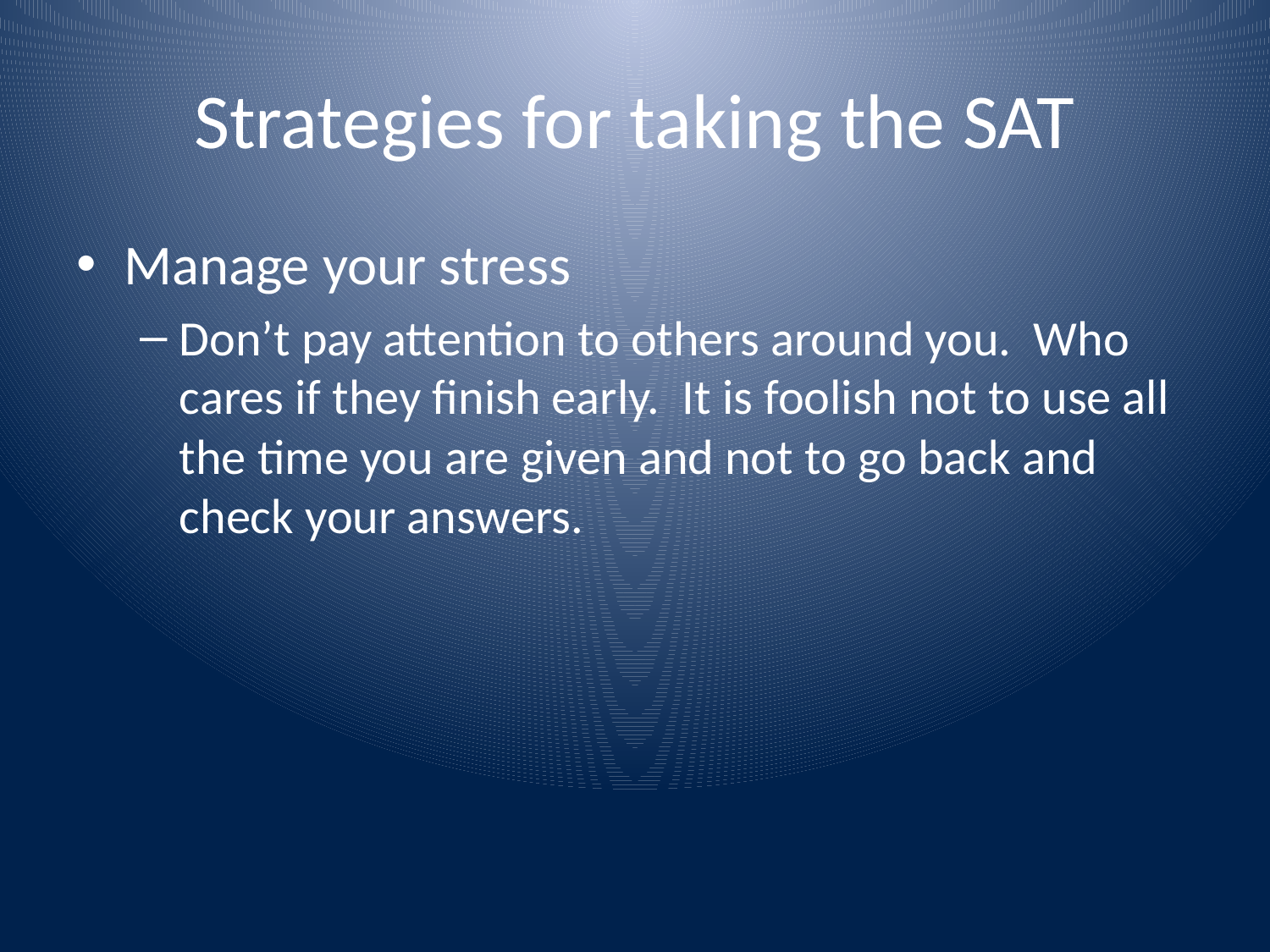

# Strategies for taking the SAT
Manage your stress
Don’t pay attention to others around you.  Who cares if they finish early.  It is foolish not to use all the time you are given and not to go back and check your answers.